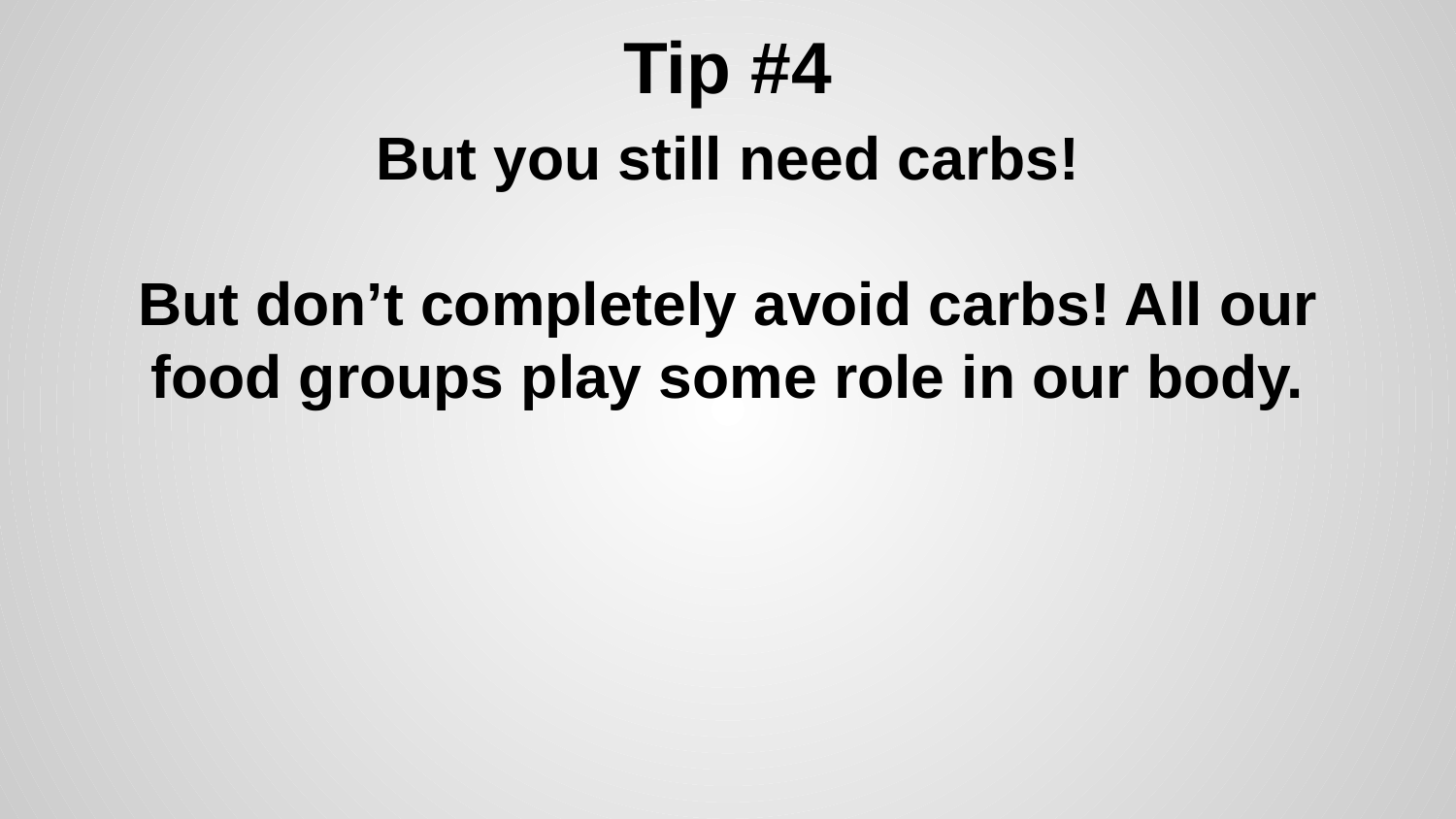

# Tip #4

But you still need carbs!

But don’t completely avoid carbs! All our food groups play some role in our body.